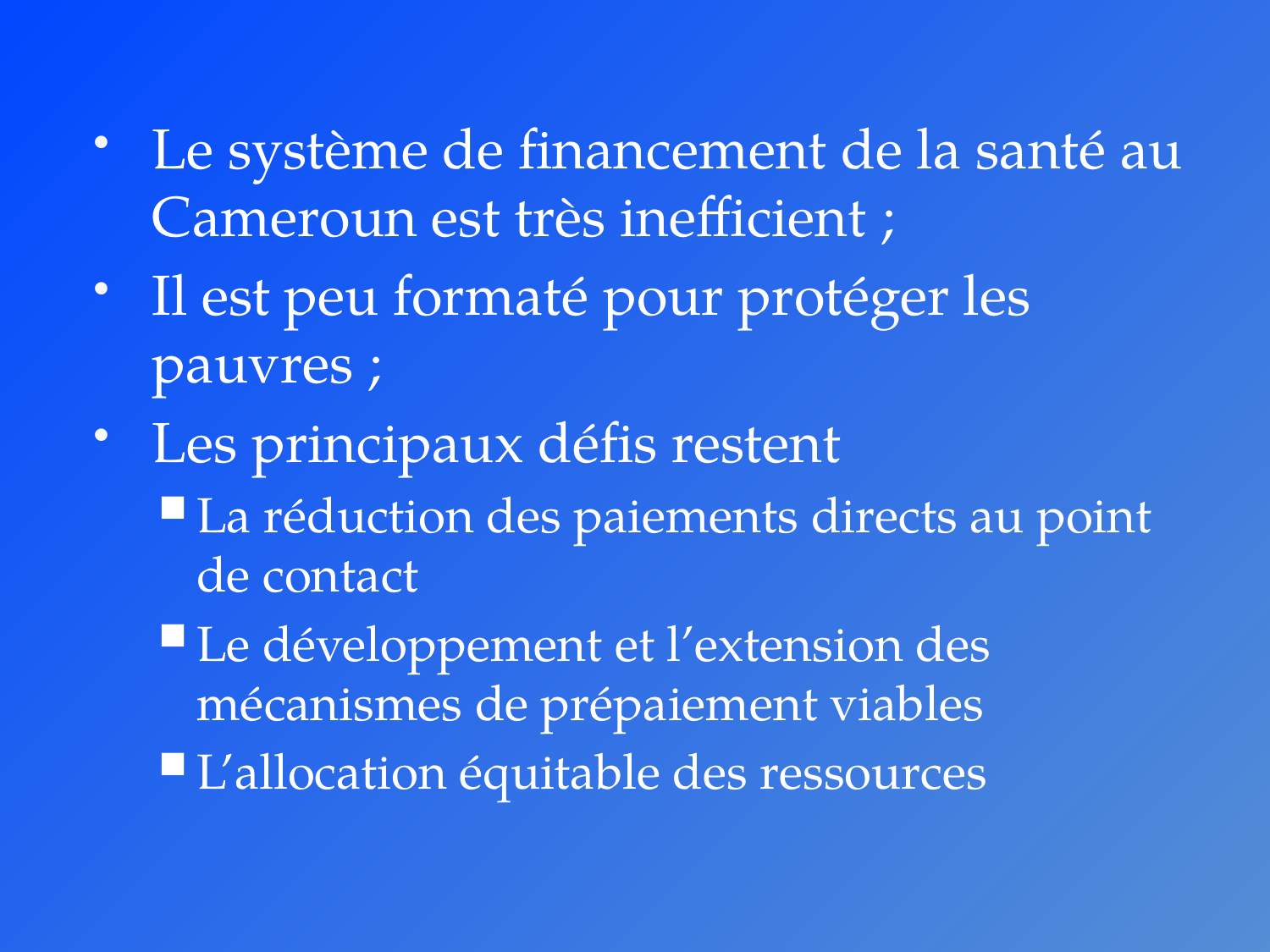

Le système de financement de la santé au Cameroun est très inefficient ;
Il est peu formaté pour protéger les pauvres ;
Les principaux défis restent
La réduction des paiements directs au point de contact
Le développement et l’extension des mécanismes de prépaiement viables
L’allocation équitable des ressources